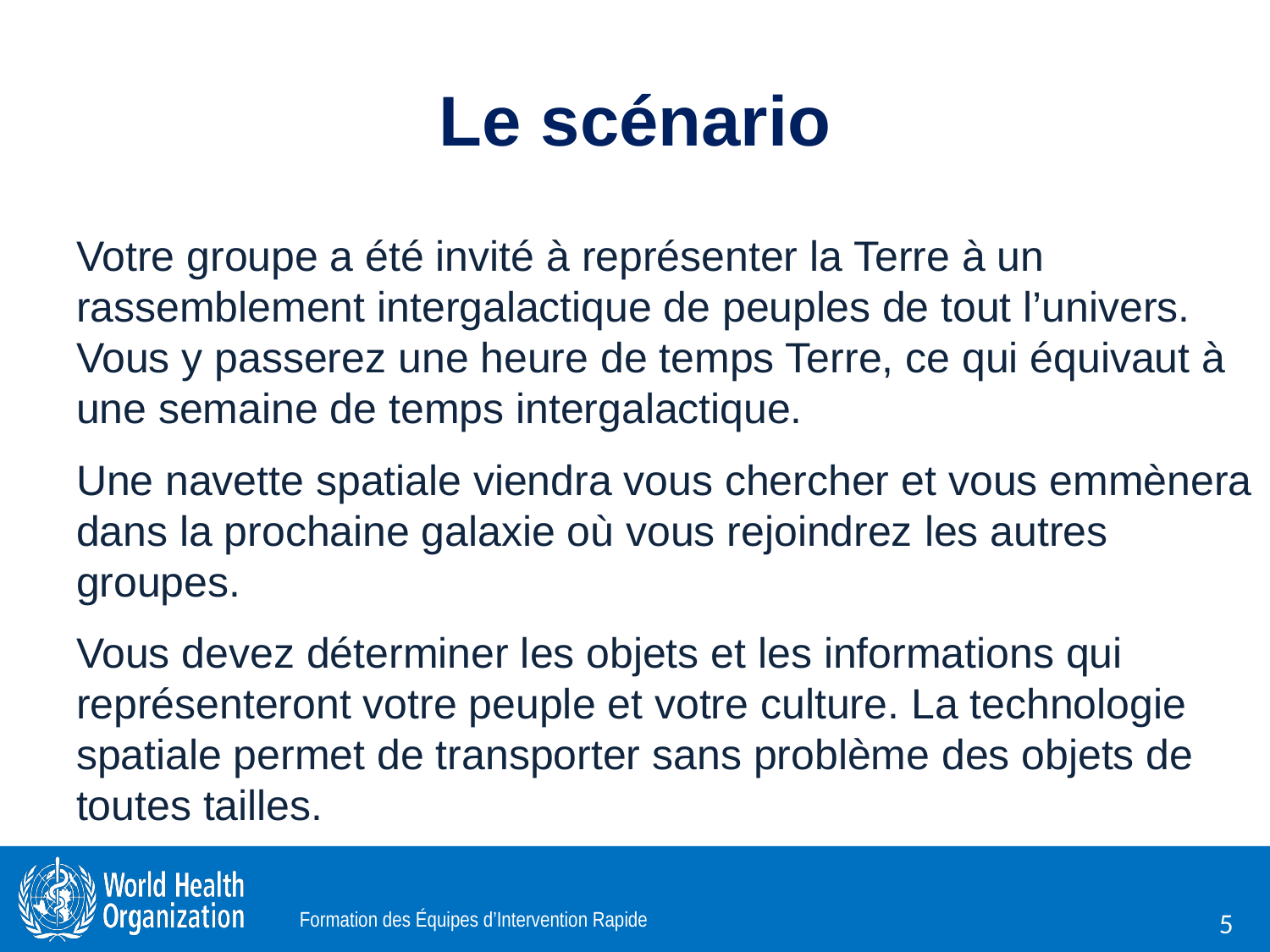

# Le scénario
Votre groupe a été invité à représenter la Terre à un rassemblement intergalactique de peuples de tout l’univers. Vous y passerez une heure de temps Terre, ce qui équivaut à une semaine de temps intergalactique.
Une navette spatiale viendra vous chercher et vous emmènera dans la prochaine galaxie où vous rejoindrez les autres groupes.
Vous devez déterminer les objets et les informations qui représenteront votre peuple et votre culture. La technologie spatiale permet de transporter sans problème des objets de toutes tailles.